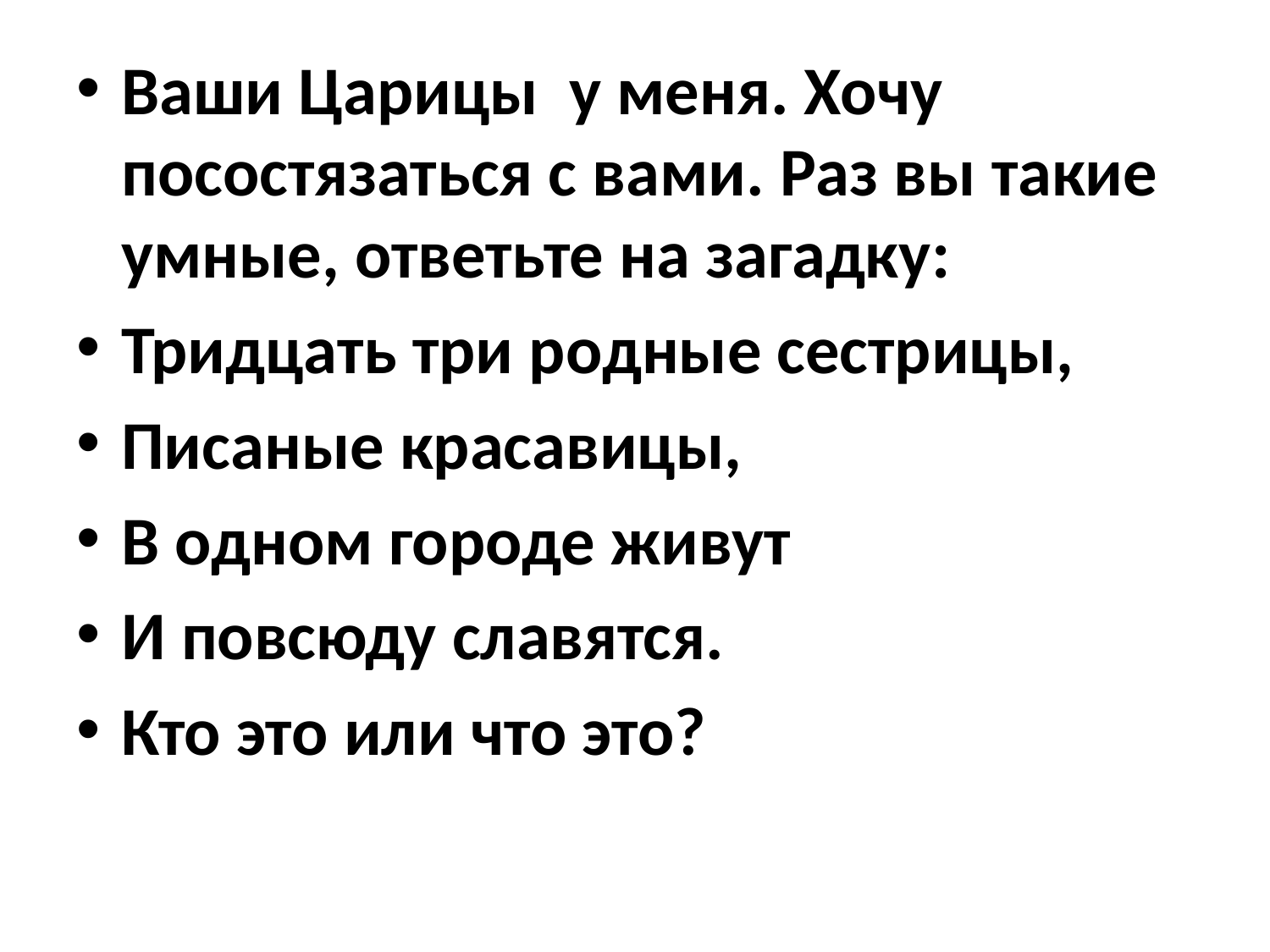

#
Ваши Царицы  у меня. Хочу  посостязаться с вами. Раз вы такие умные, ответьте на загадку:
Тридцать три родные сестрицы,
Писаные красавицы,
В одном городе живут
И повсюду славятся.
Кто это или что это?